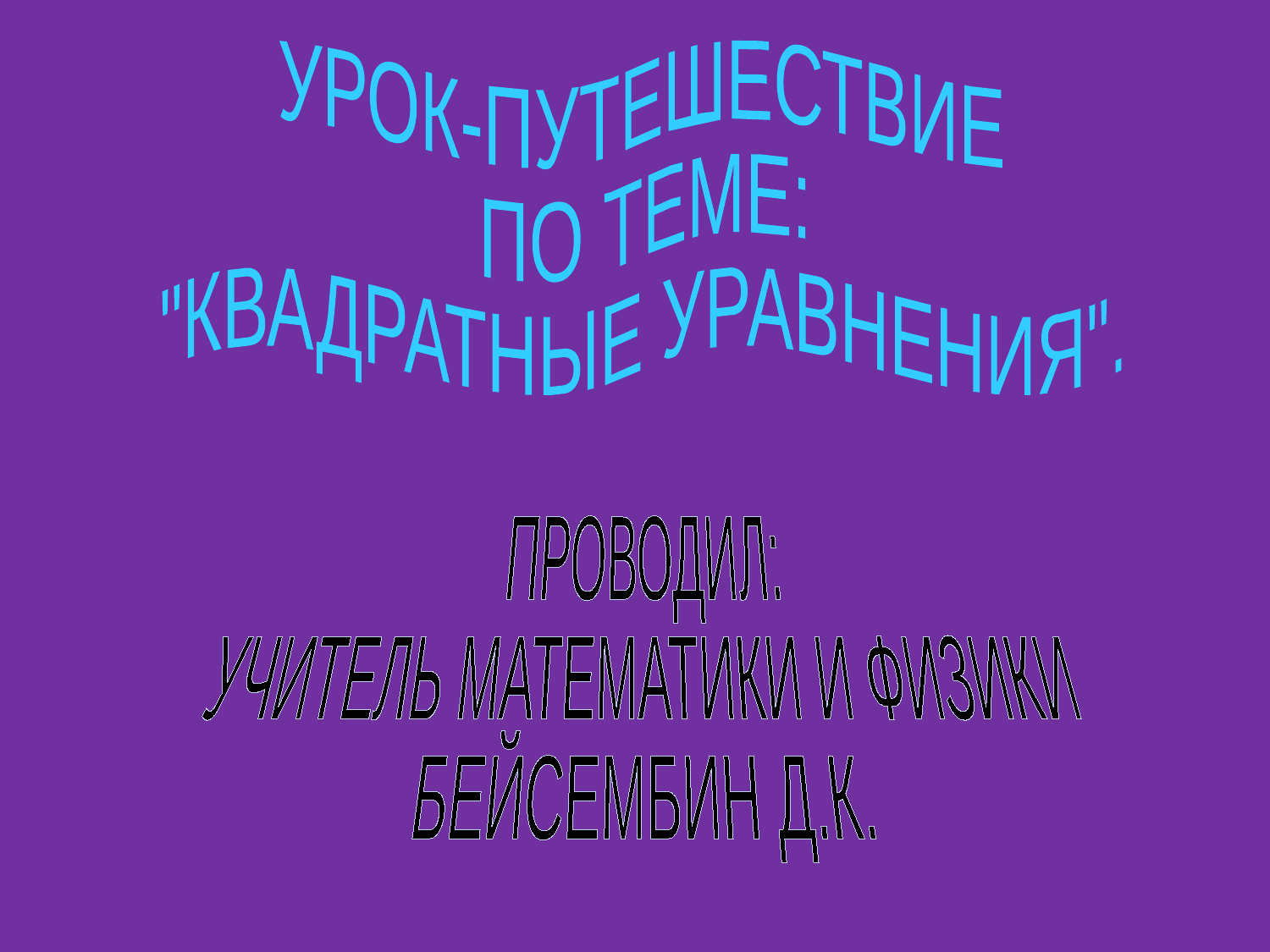

УРОК-ПУТЕШЕСТВИЕ
ПО ТЕМЕ:
"КВАДРАТНЫЕ УРАВНЕНИЯ".
ПРОВОДИЛ:
УЧИТЕЛЬ МАТЕМАТИКИ И ФИЗИКИ
БЕЙСЕМБИН Д.К.